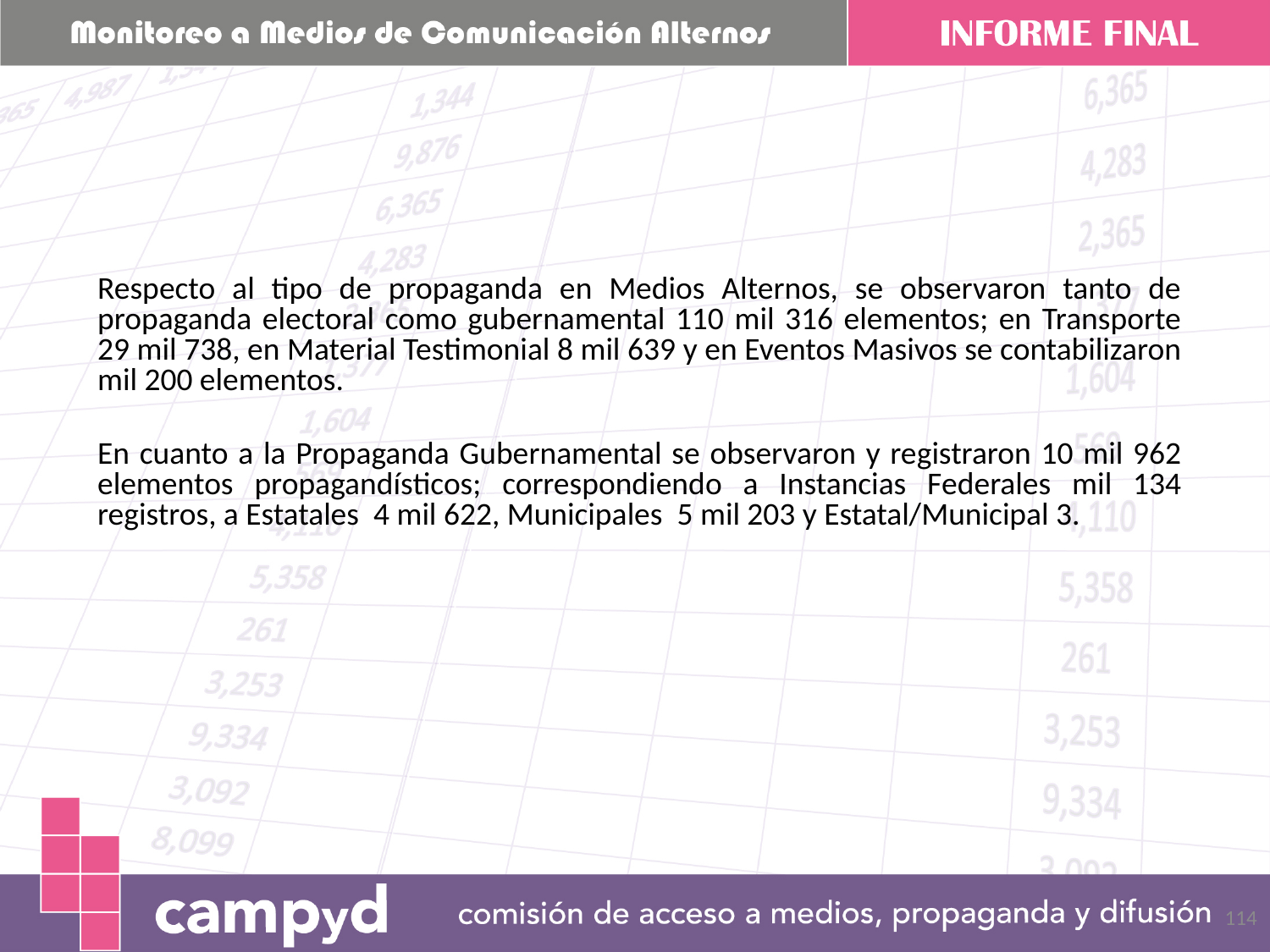

Respecto al tipo de propaganda en Medios Alternos, se observaron tanto de propaganda electoral como gubernamental 110 mil 316 elementos; en Transporte 29 mil 738, en Material Testimonial 8 mil 639 y en Eventos Masivos se contabilizaron mil 200 elementos.

En cuanto a la Propaganda Gubernamental se observaron y registraron 10 mil 962 elementos propagandísticos; correspondiendo a Instancias Federales mil 134 registros, a Estatales  4 mil 622, Municipales  5 mil 203 y Estatal/Municipal 3.

114